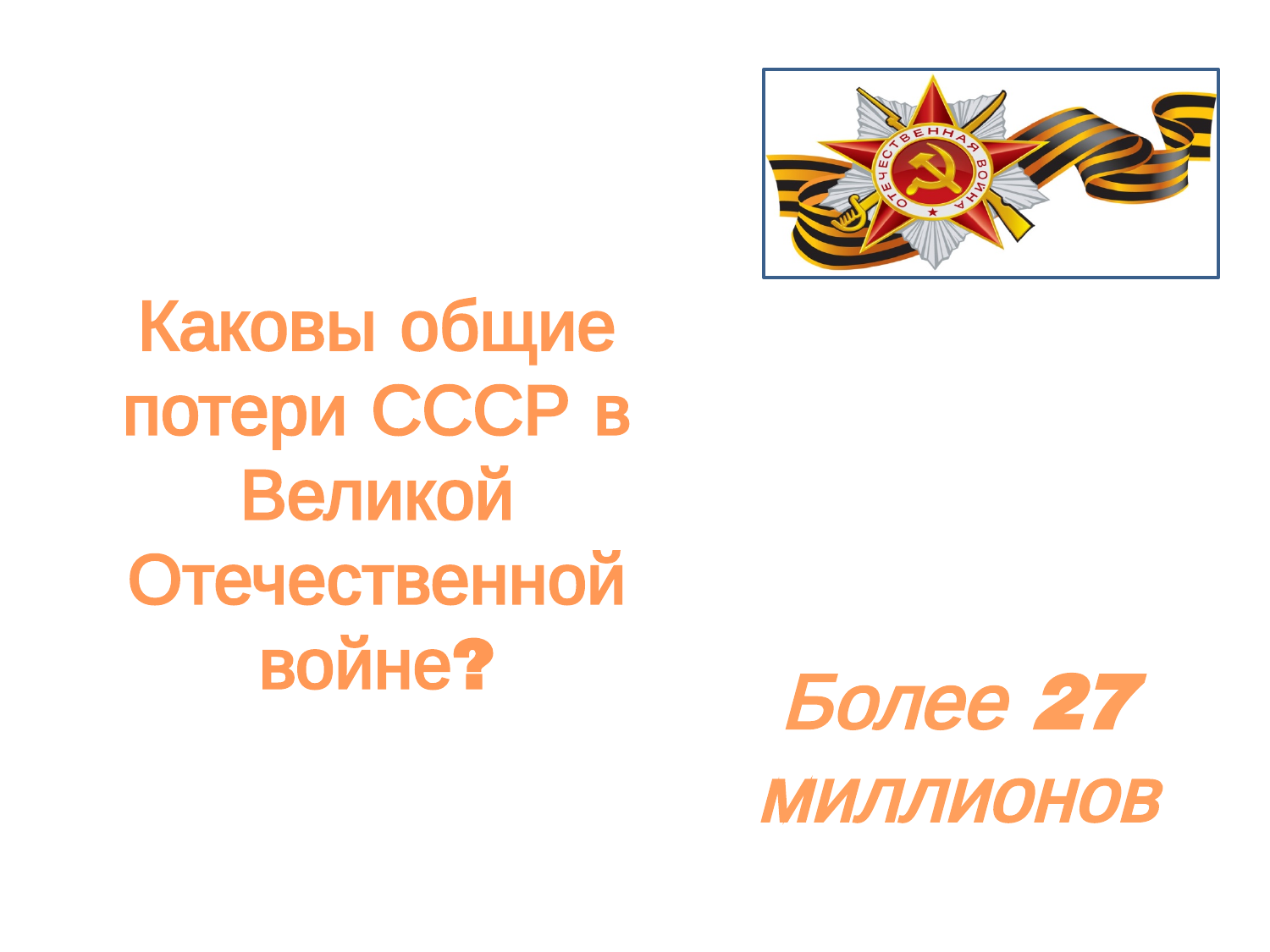

Каковы общие потери СССР в Великой Отечественной войне?
Более 27 миллионов